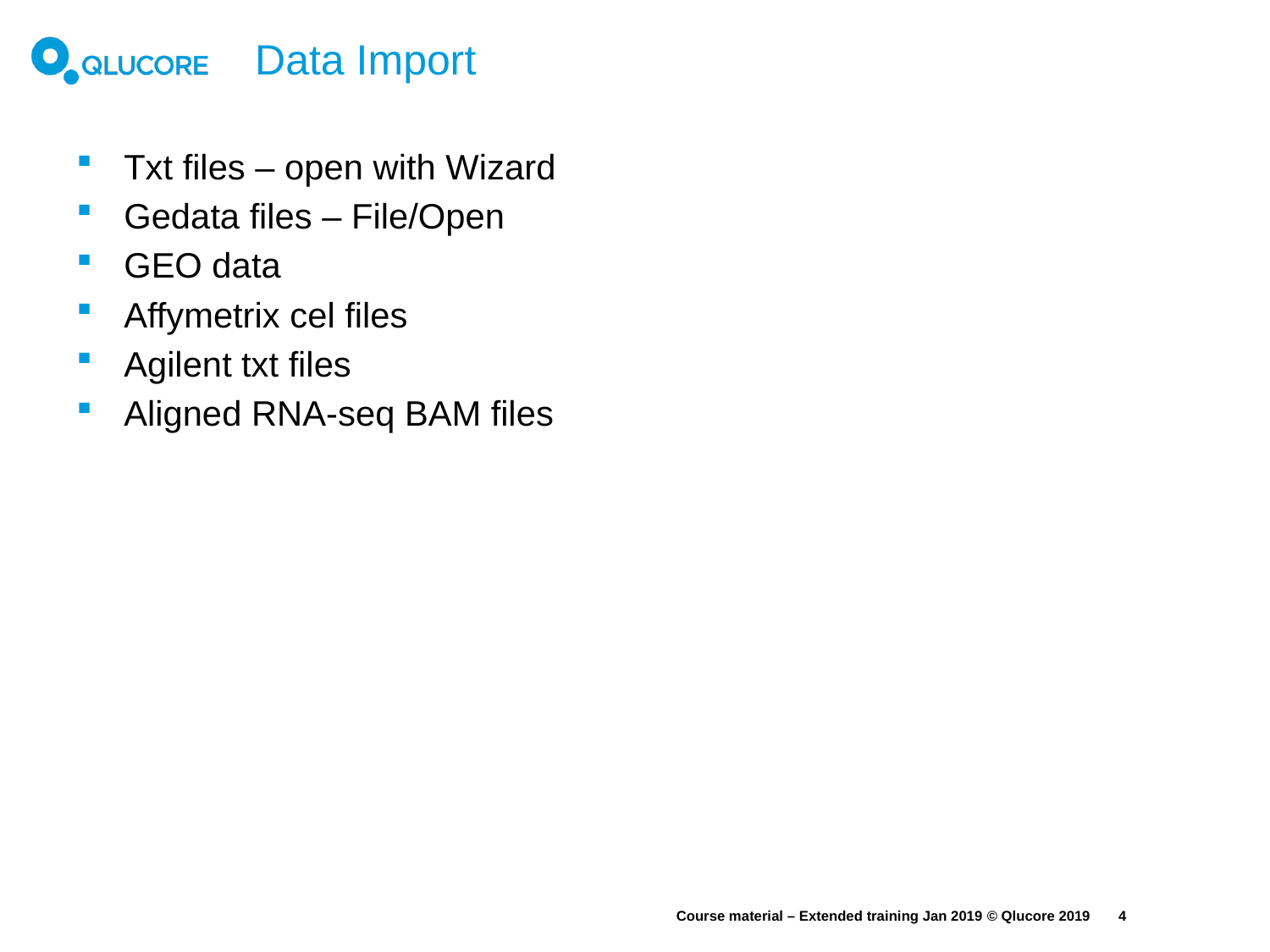

# Data Import
Txt files – open with Wizard
Gedata files – File/Open
GEO data
Affymetrix cel files
Agilent txt files
Aligned RNA-seq BAM files